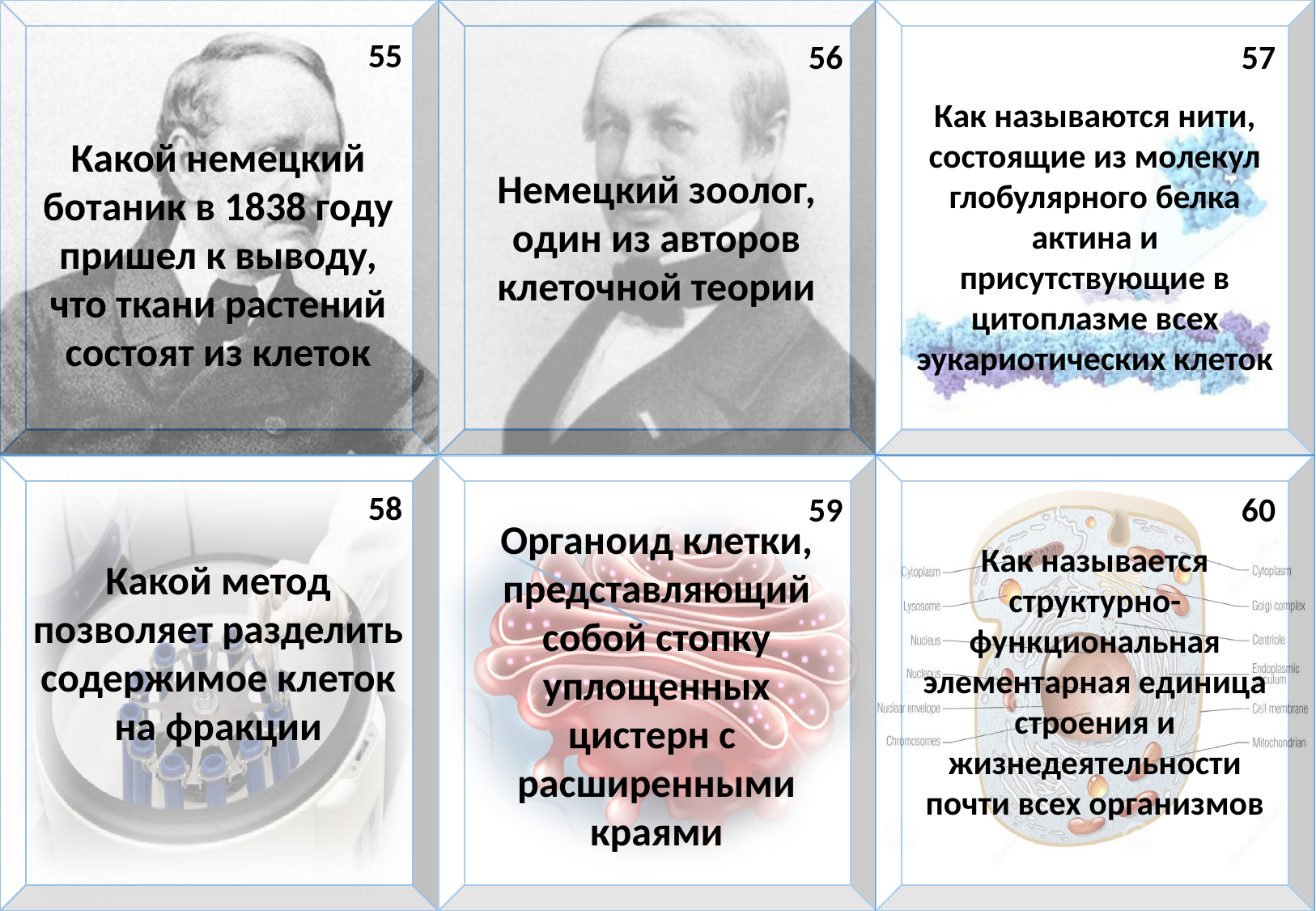

|  |  |  |
| --- | --- | --- |
|  |  |  |

55
56
57

Как называются нити, состоящие из молекул глобулярного белка актина и присутствующие в цитоплазме всех эукариотических клеток
Какой немецкий ботаник в 1838 году пришел к выводу, что ткани растений состоят из клеток
Немецкий зоолог, один из авторов клеточной теории

58
59
60

Органоид клетки, представляющий собой стопку уплощенных цистерн с
расширенными краями
Как называется структурно-функциональная элементарная единица строения и жизнедеятельности почти всех организмов
Какой метод позволяет разделить содержимое клеток на фракции